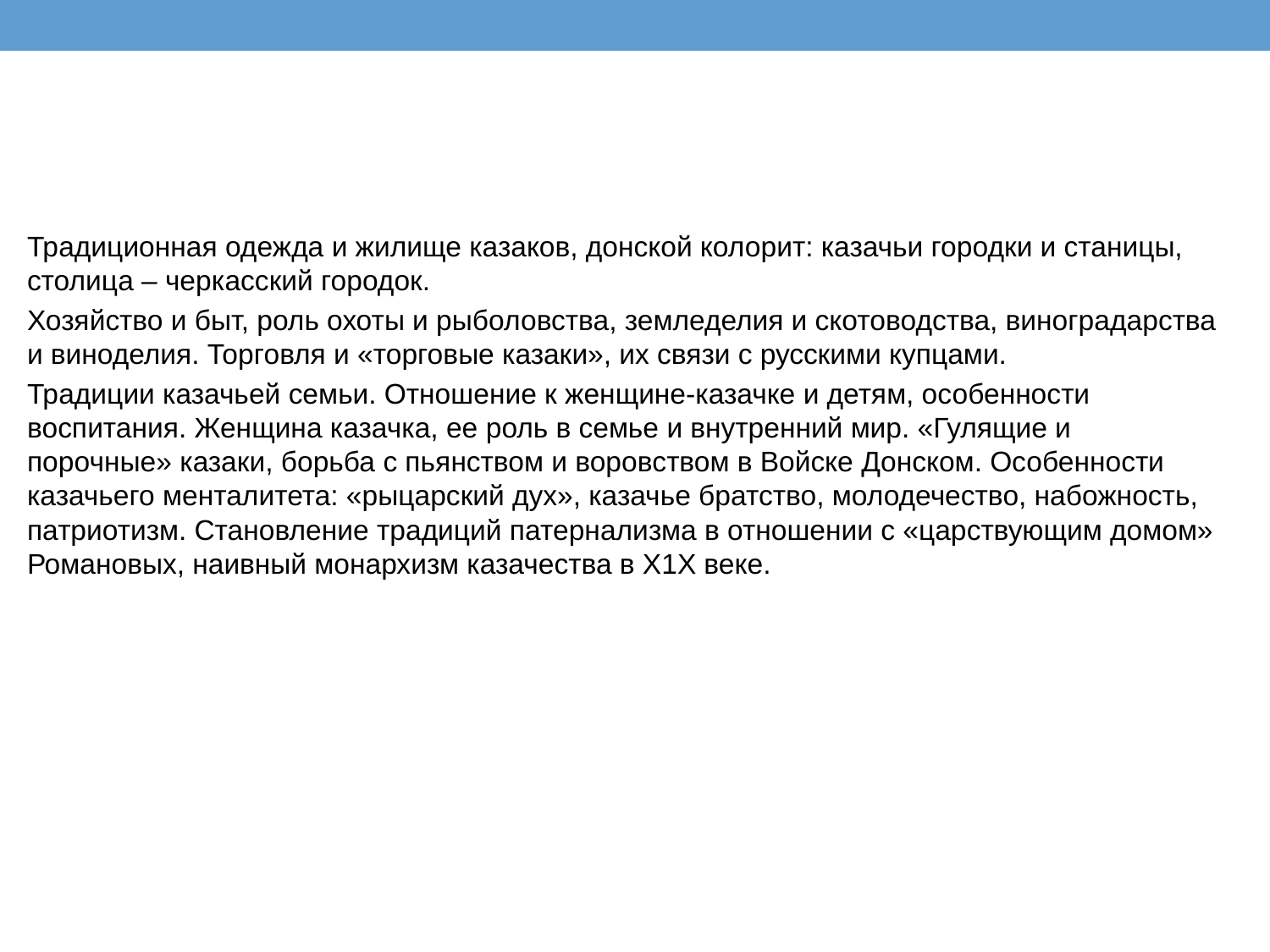

Традиционная одежда и жилище казаков, донской колорит: казачьи городки и станицы, столица – черкасский городок.
Хозяйство и быт, роль охоты и рыболовства, земледелия и скотоводства, виноградарства и виноделия. Торговля и «торговые казаки», их связи с русскими купцами.
Традиции казачьей семьи. Отношение к женщине-казачке и детям, особенности воспитания. Женщина казачка, ее роль в семье и внутренний мир. «Гулящие и порочные» казаки, борьба с пьянством и воровством в Войске Донском. Особенности казачьего менталитета: «рыцарский дух», казачье братство, молодечество, набожность, патриотизм. Становление традиций патернализма в отношении с «царствующим домом» Романовых, наивный монархизм казачества в Х1Х веке.